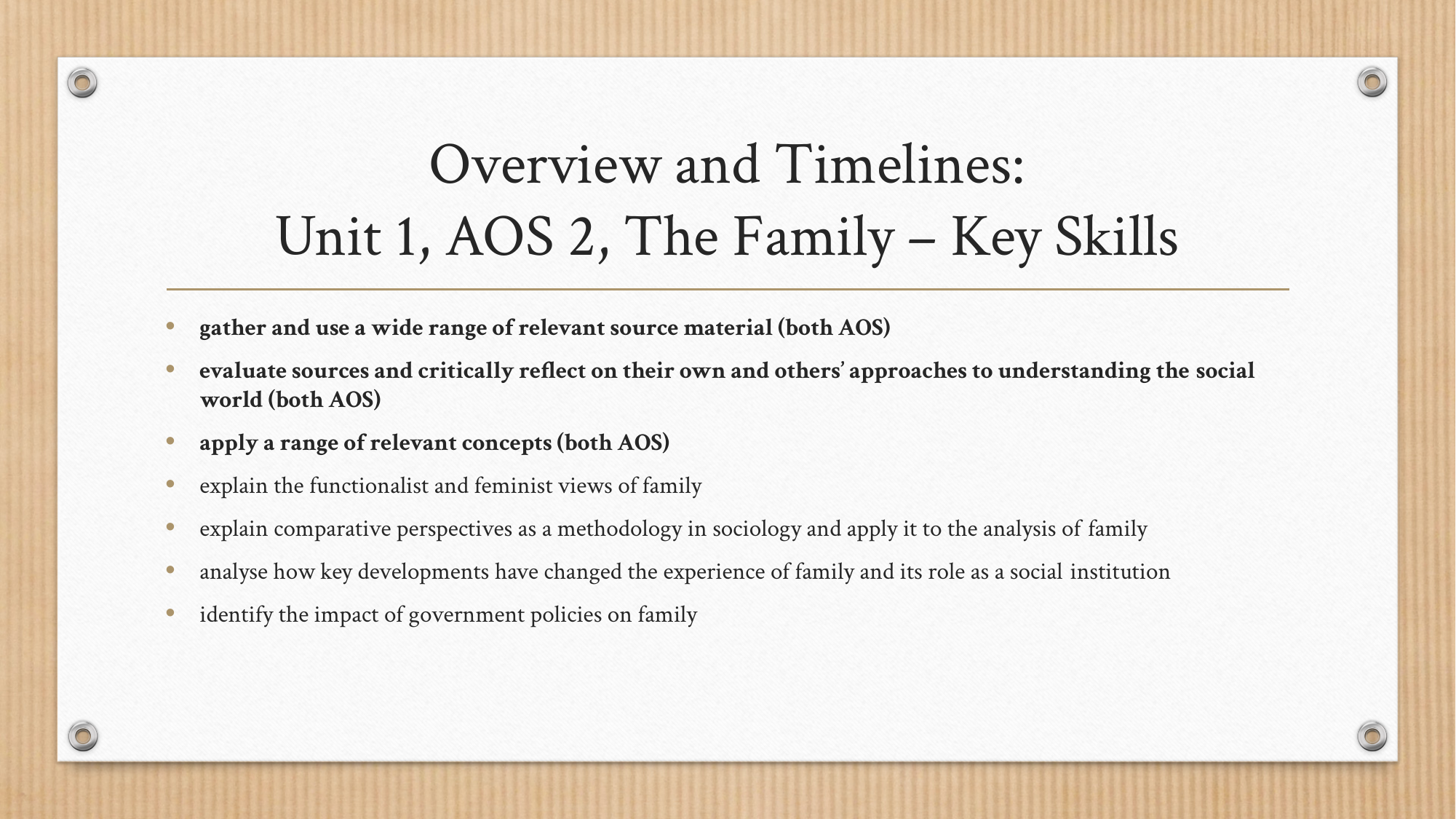

# Overview and Timelines: Unit 1, AOS 2, The Family – Key Skills
gather and use a wide range of relevant source material (both AOS)
evaluate sources and critically reflect on their own and others’ approaches to understanding the social world (both AOS)
apply a range of relevant concepts (both AOS)
explain the functionalist and feminist views of family
explain comparative perspectives as a methodology in sociology and apply it to the analysis of family
analyse how key developments have changed the experience of family and its role as a social institution
identify the impact of government policies on family